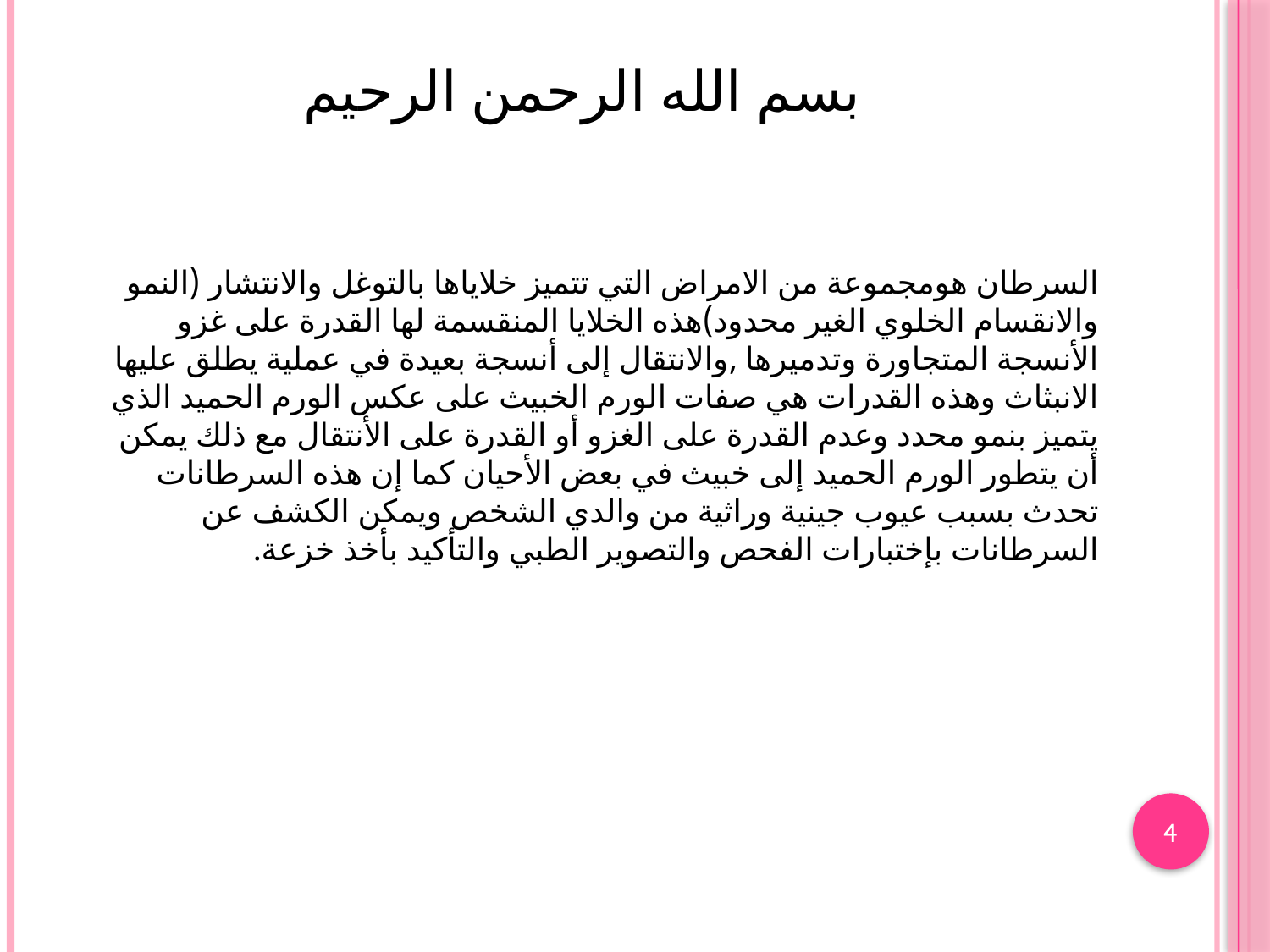

# بسم الله الرحمن الرحيم
السرطان هومجموعة من الامراض التي تتميز خلاياها بالتوغل والانتشار (النمو والانقسام الخلوي الغير محدود)هذه الخلايا المنقسمة لها القدرة على غزو الأنسجة المتجاورة وتدميرها ,والانتقال إلى أنسجة بعيدة في عملية يطلق عليها الانبثاث وهذه القدرات هي صفات الورم الخبيث على عكس الورم الحميد الذي يتميز بنمو محدد وعدم القدرة على الغزو أو القدرة على الأنتقال مع ذلك يمكن أن يتطور الورم الحميد إلى خبيث في بعض الأحيان كما إن هذه السرطانات تحدث بسبب عيوب جينية وراثية من والدي الشخص ويمكن الكشف عن السرطانات بإختبارات الفحص والتصوير الطبي والتأكيد بأخذ خزعة.

4